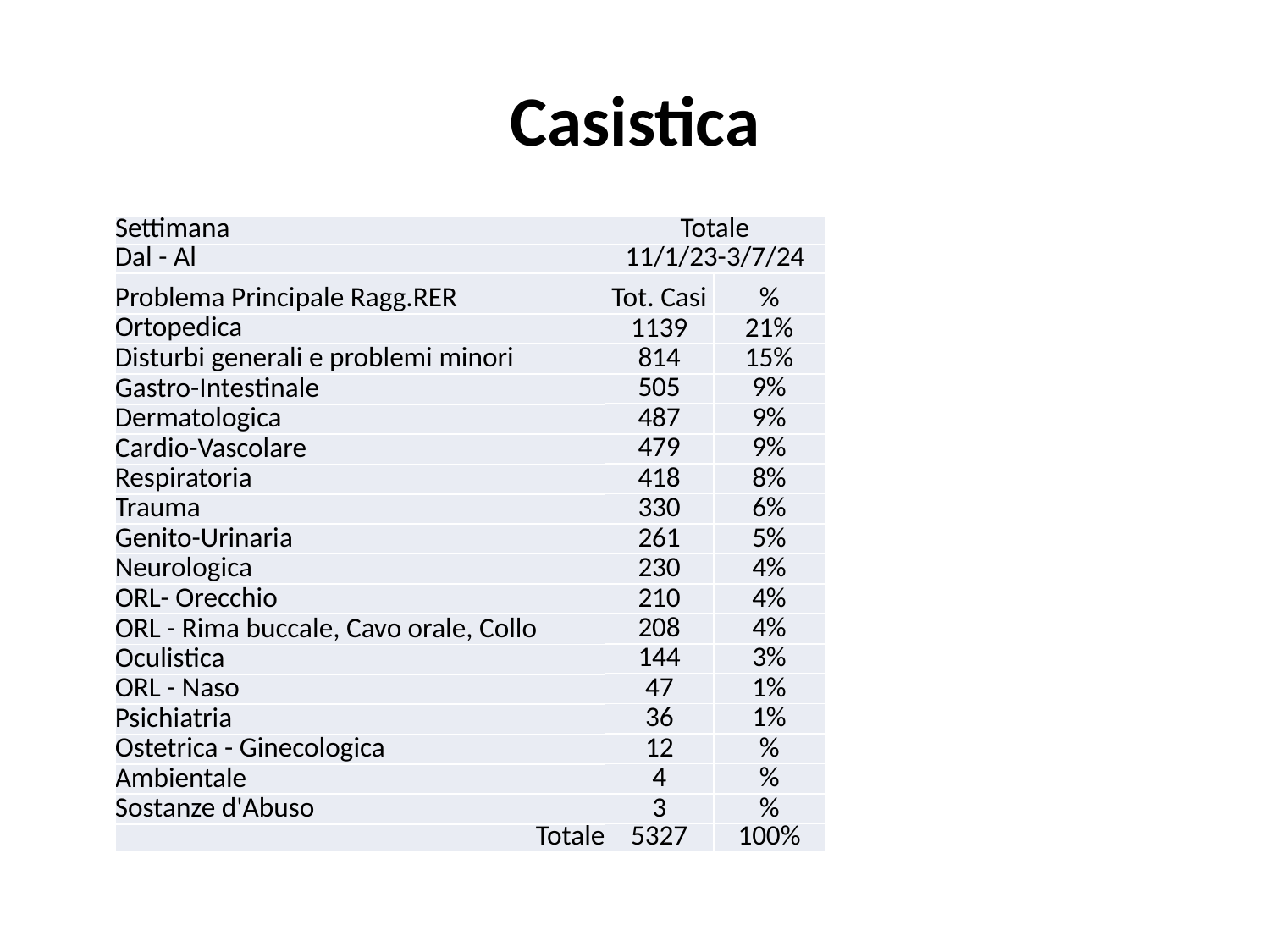

# Casistica
| Settimana |
| --- |
| Dal - Al |
| Problema Principale Ragg.RER |
| Ortopedica |
| Disturbi generali e problemi minori |
| Gastro-Intestinale |
| Dermatologica |
| Cardio-Vascolare |
| Respiratoria |
| Trauma |
| Genito-Urinaria |
| Neurologica |
| ORL- Orecchio |
| ORL - Rima buccale, Cavo orale, Collo |
| Oculistica |
| ORL - Naso |
| Psichiatria |
| Ostetrica - Ginecologica |
| Ambientale |
| Sostanze d'Abuso |
| Totale |
| Totale |  |
| --- | --- |
| 11/1/23-3/7/24 |  |
| Tot. Casi | % |
| 1139 | 21% |
| 814 | 15% |
| 505 | 9% |
| 487 | 9% |
| 479 | 9% |
| 418 | 8% |
| 330 | 6% |
| 261 | 5% |
| 230 | 4% |
| 210 | 4% |
| 208 | 4% |
| 144 | 3% |
| 47 | 1% |
| 36 | 1% |
| 12 | % |
| 4 | % |
| 3 | % |
| 5327 | 100% |